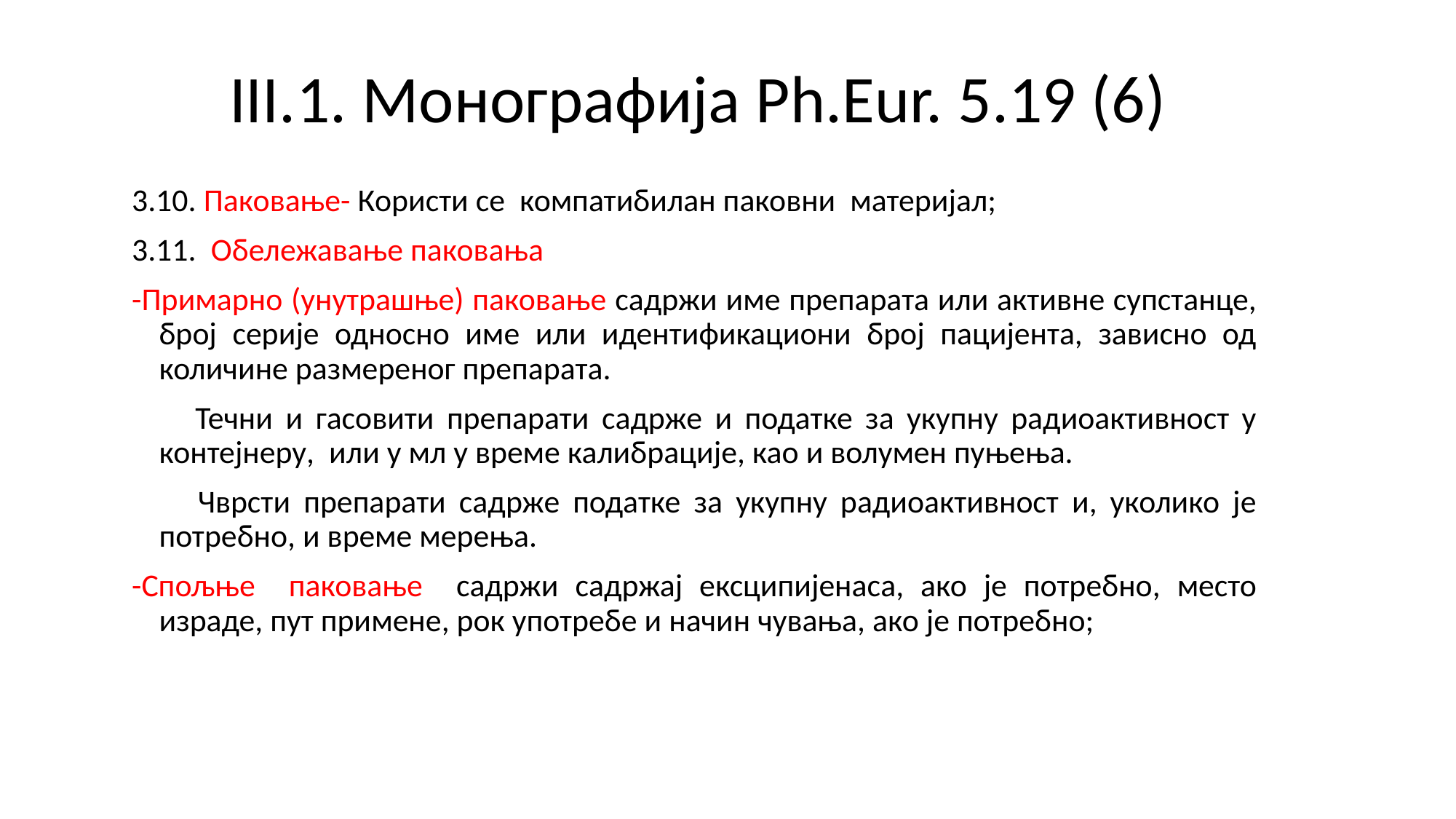

# III.1. Монографија Ph.Eur. 5.19 (6)
3.10. Паковање- Користи се  компатибилан паковни  материјал;
3.11.  Обележавање паковања
-Примарно (унутрашње) паковање садржи име препарата или активне супстанце, број серије односно име или идентификациони број пацијента, зависно од количине размереног препарата.
     Течни и гасовити препарати садрже и податке за укупну радиоактивност у контејнеру,  или у мл у време калибрације, као и волумен пуњења.
     Чврсти препарати садрже податке за укупну радиоактивност и, уколико је потребно, и време мерења.
-Спољње  паковање  садржи садржај ексципијенаса, ако је потребно, место израде, пут примене, рок употребе и начин чувања, ако је потребно;